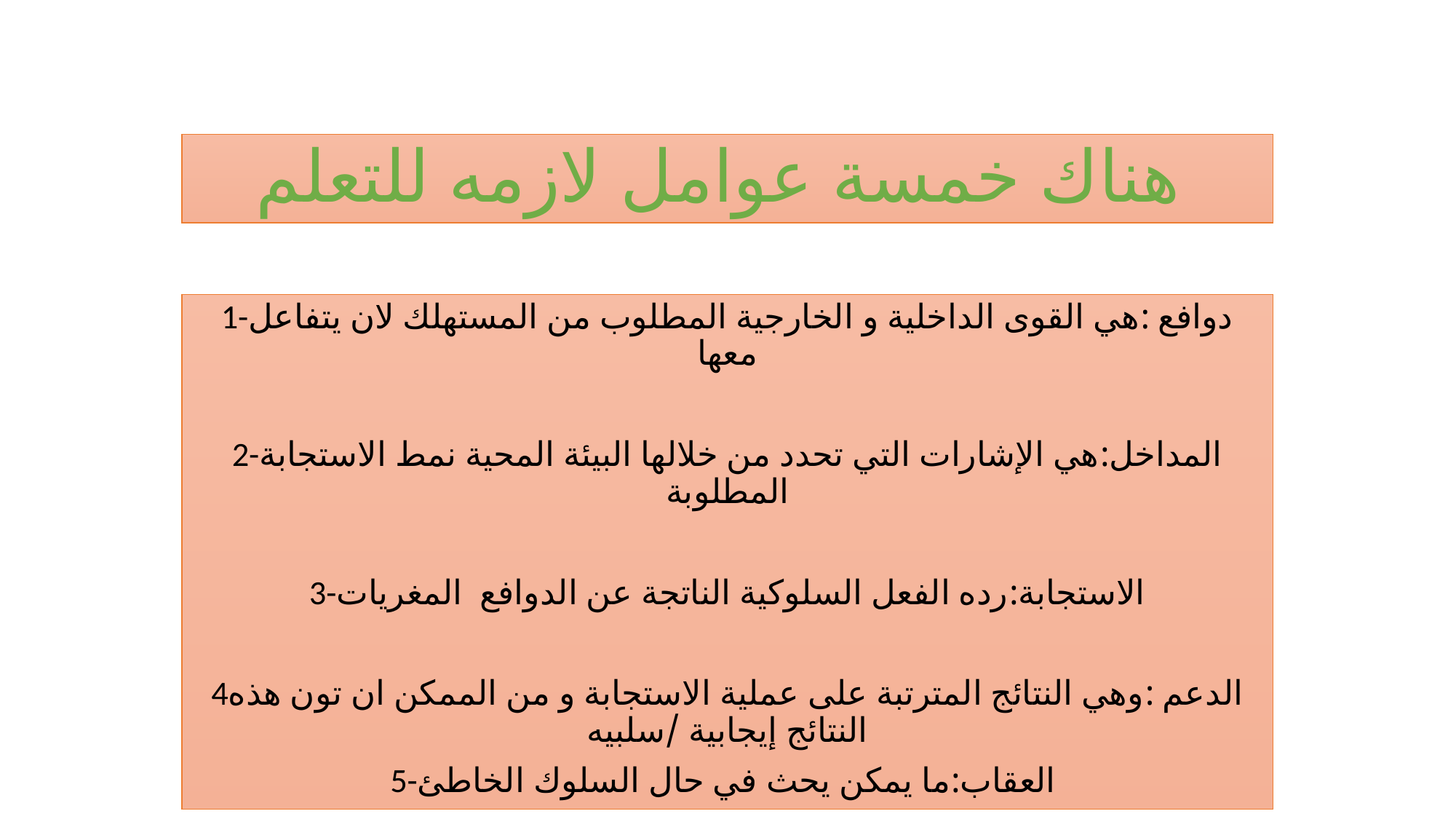

# هناك خمسة عوامل لازمه للتعلم
1-دوافع :هي القوى الداخلية و الخارجية المطلوب من المستهلك لان يتفاعل معها

2-المداخل:هي الإشارات التي تحدد من خلالها البيئة المحية نمط الاستجابة المطلوبة

3-الاستجابة:رده الفعل السلوكية الناتجة عن الدوافع  المغريات

4الدعم :وهي النتائج المترتبة على عملية الاستجابة و من الممكن ان تون هذه النتائج إيجابية /سلبيه
5-العقاب:ما يمكن يحث في حال السلوك الخاطئ